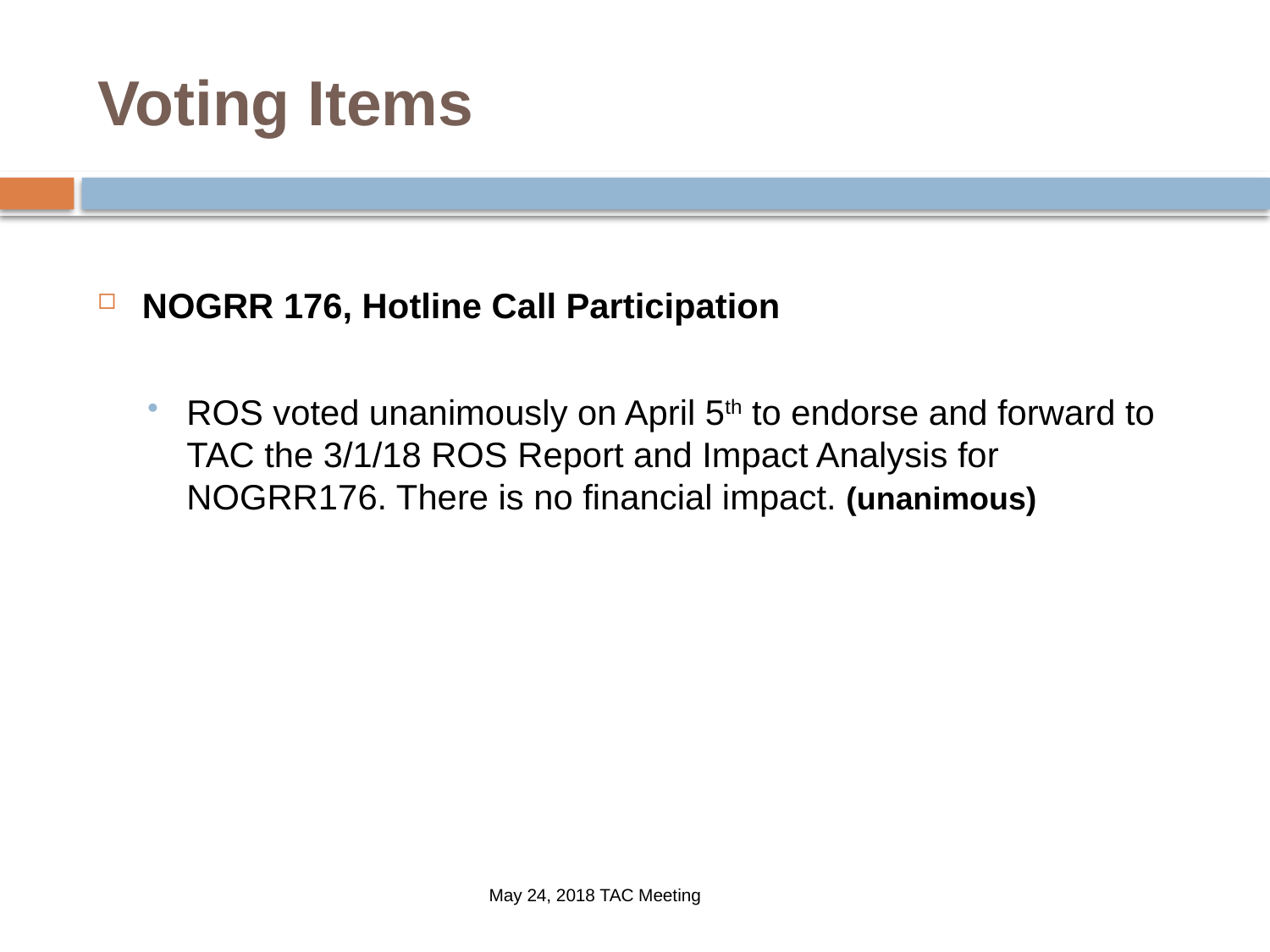

# Voting Items

NOGRR 176, Hotline Call Participation

ROS voted unanimously on April 5th to endorse and forward to TAC the 3/1/18 ROS Report and Impact Analysis for NOGRR176. There is no financial impact. (unanimous)

May 24, 2018 TAC Meeting